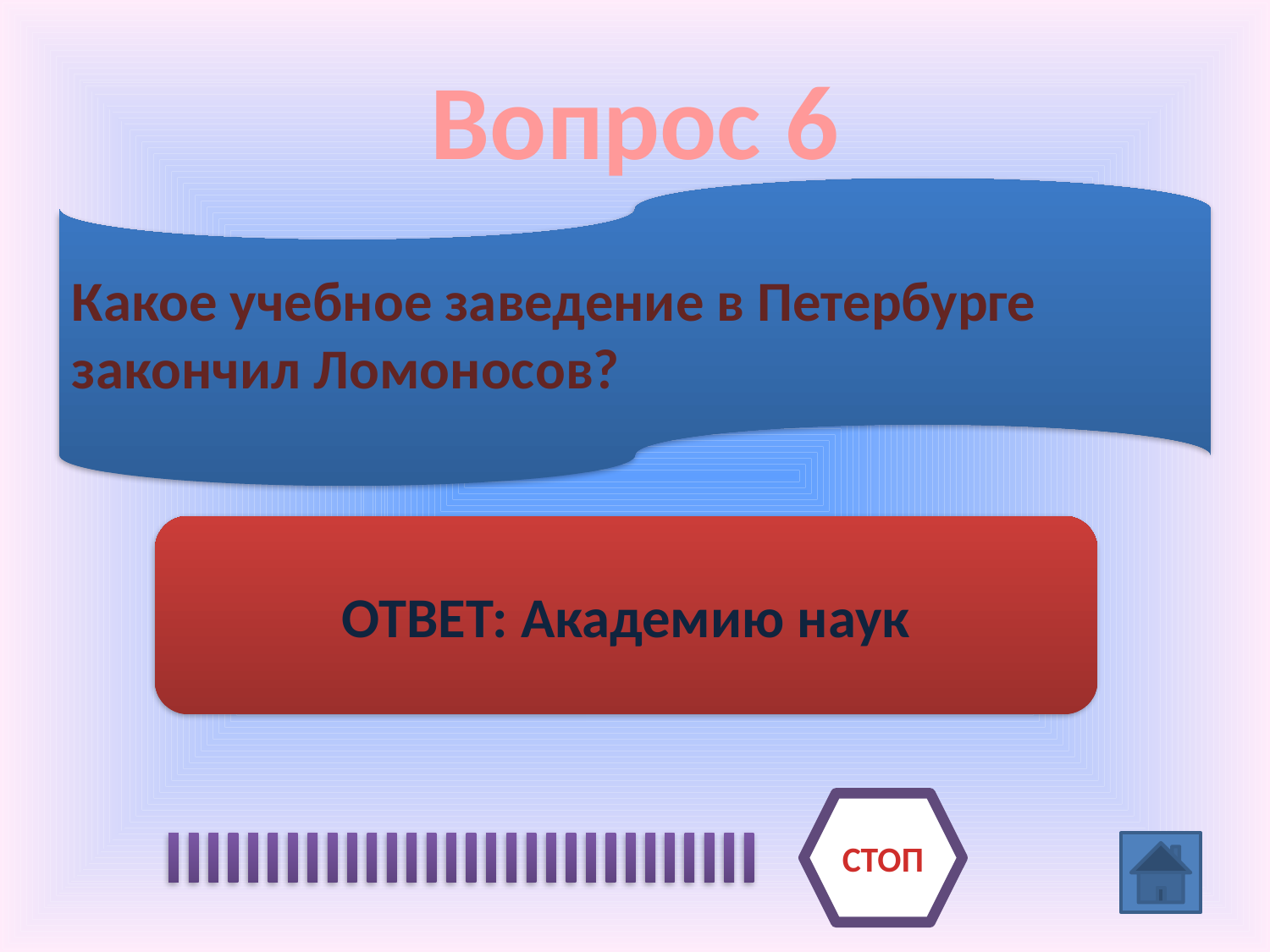

# Вопрос 6
Какое учебное заведение в Петербурге закончил Ломоносов?

ОТВЕТ: Академию наук
СТОП